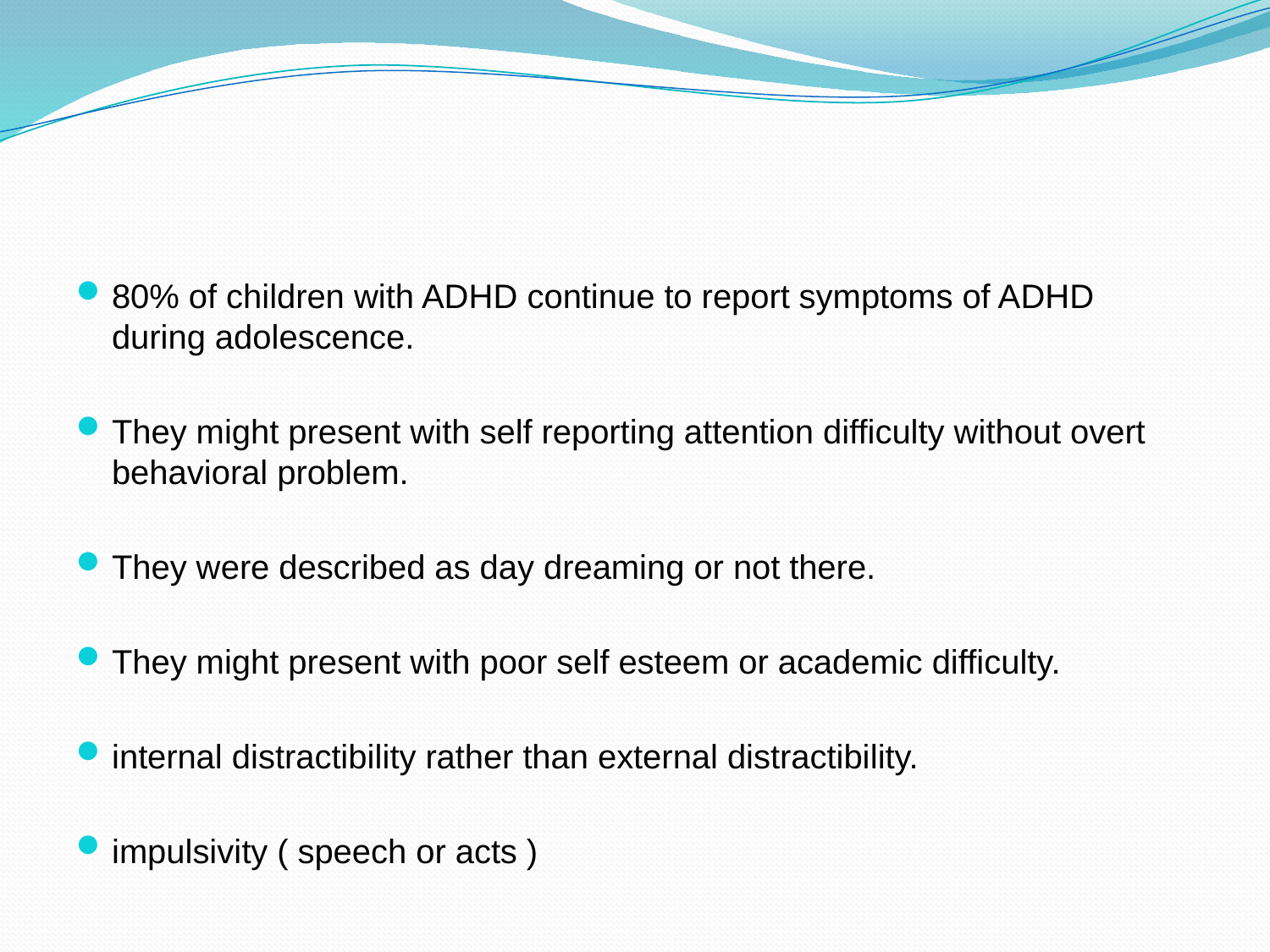

#
80% of children with ADHD continue to report symptoms of ADHD during adolescence.

They might present with self reporting attention difficulty without overt behavioral problem.

They were described as day dreaming or not there.

They might present with poor self esteem or academic difficulty.

internal distractibility rather than external distractibility.

impulsivity ( speech or acts )